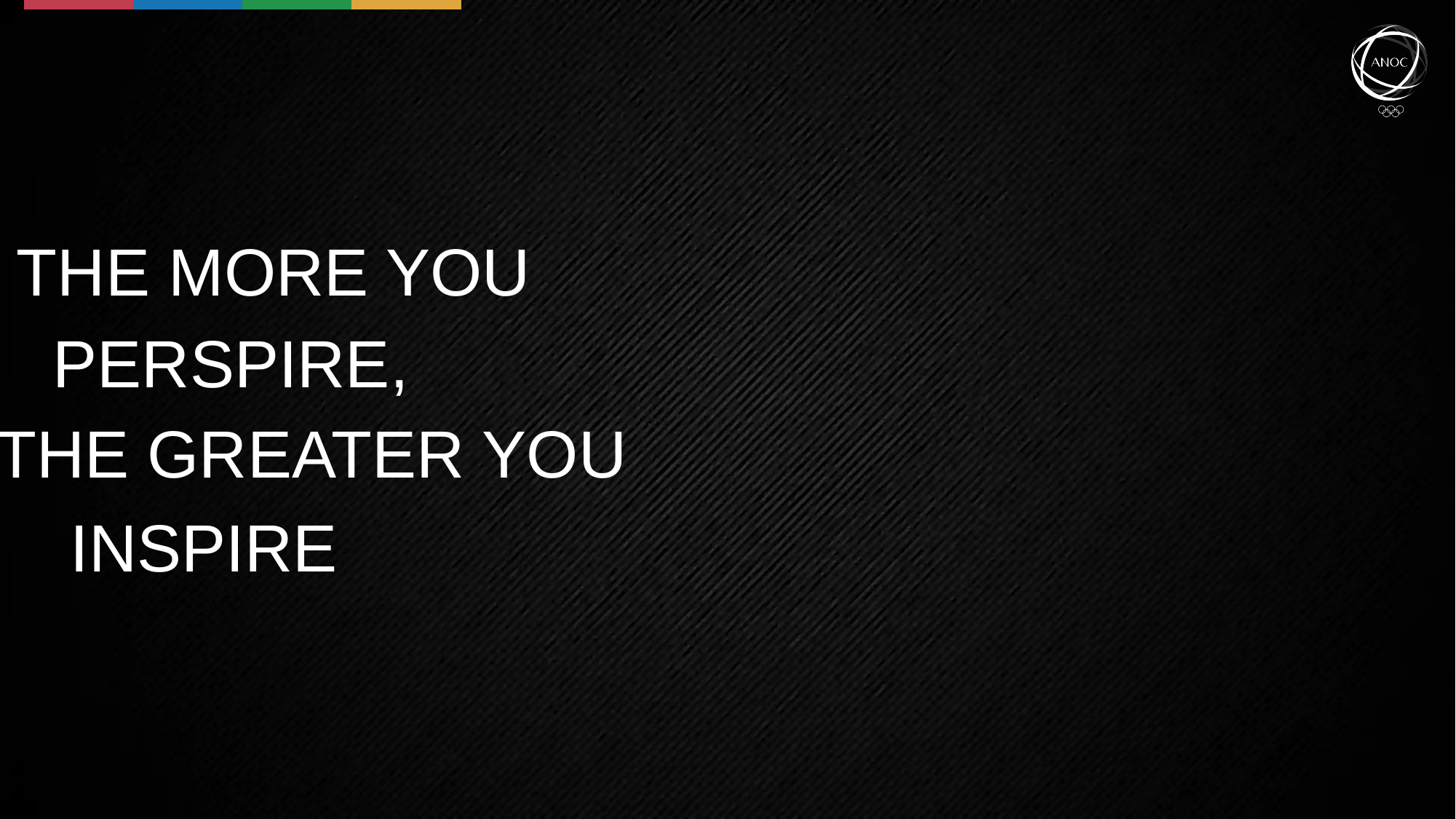

THE MORE YOU
PERSPIRE,
THE GREATER YOU
INSPIRE